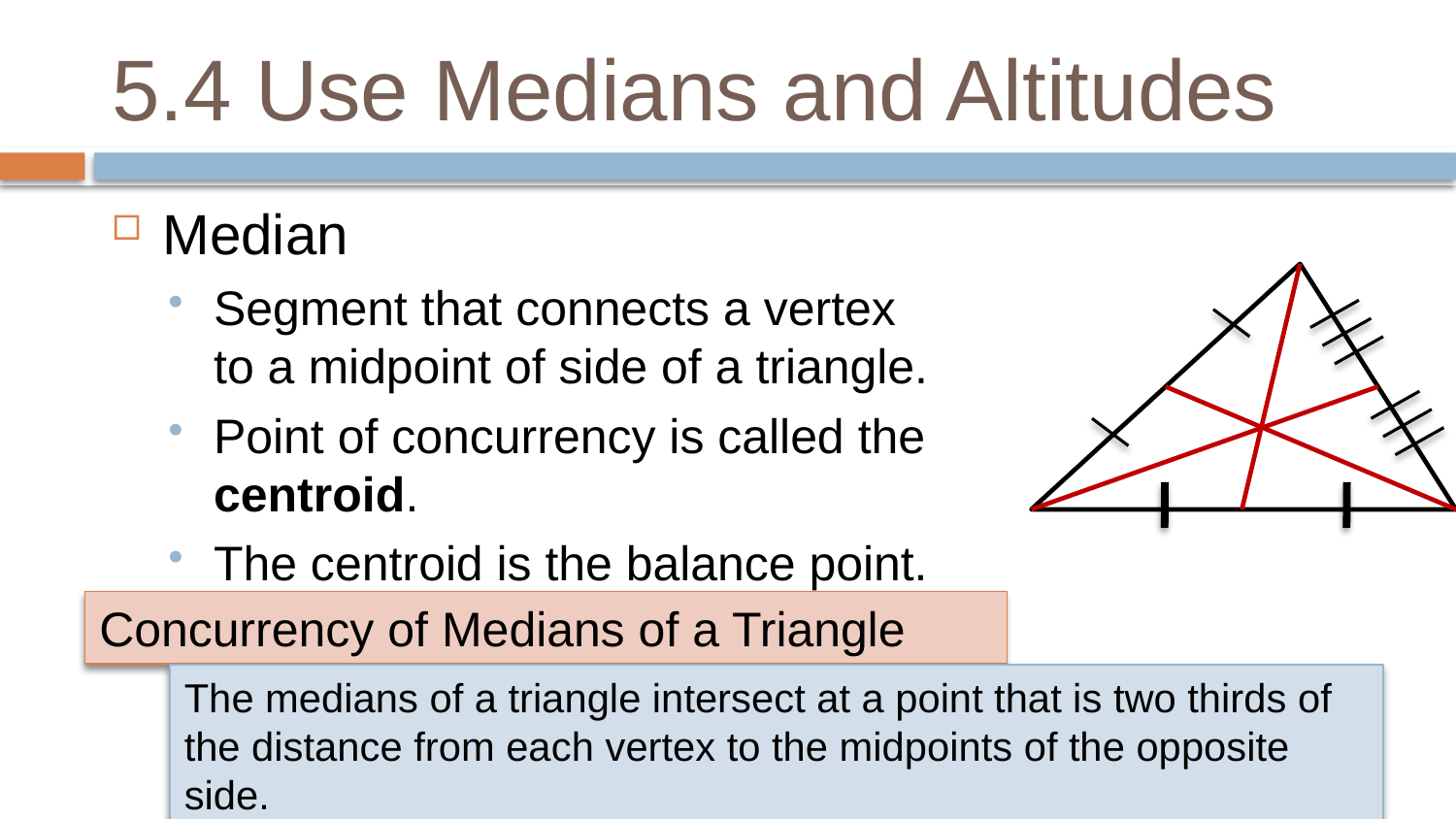

# 5.4 Use Medians and Altitudes
Median
Segment that connects a vertex to a midpoint of side of a triangle.
Point of concurrency is called the centroid.
The centroid is the balance point.

Concurrency of Medians of a Triangle
The medians of a triangle intersect at a point that is two thirds of the distance from each vertex to the midpoints of the opposite side.